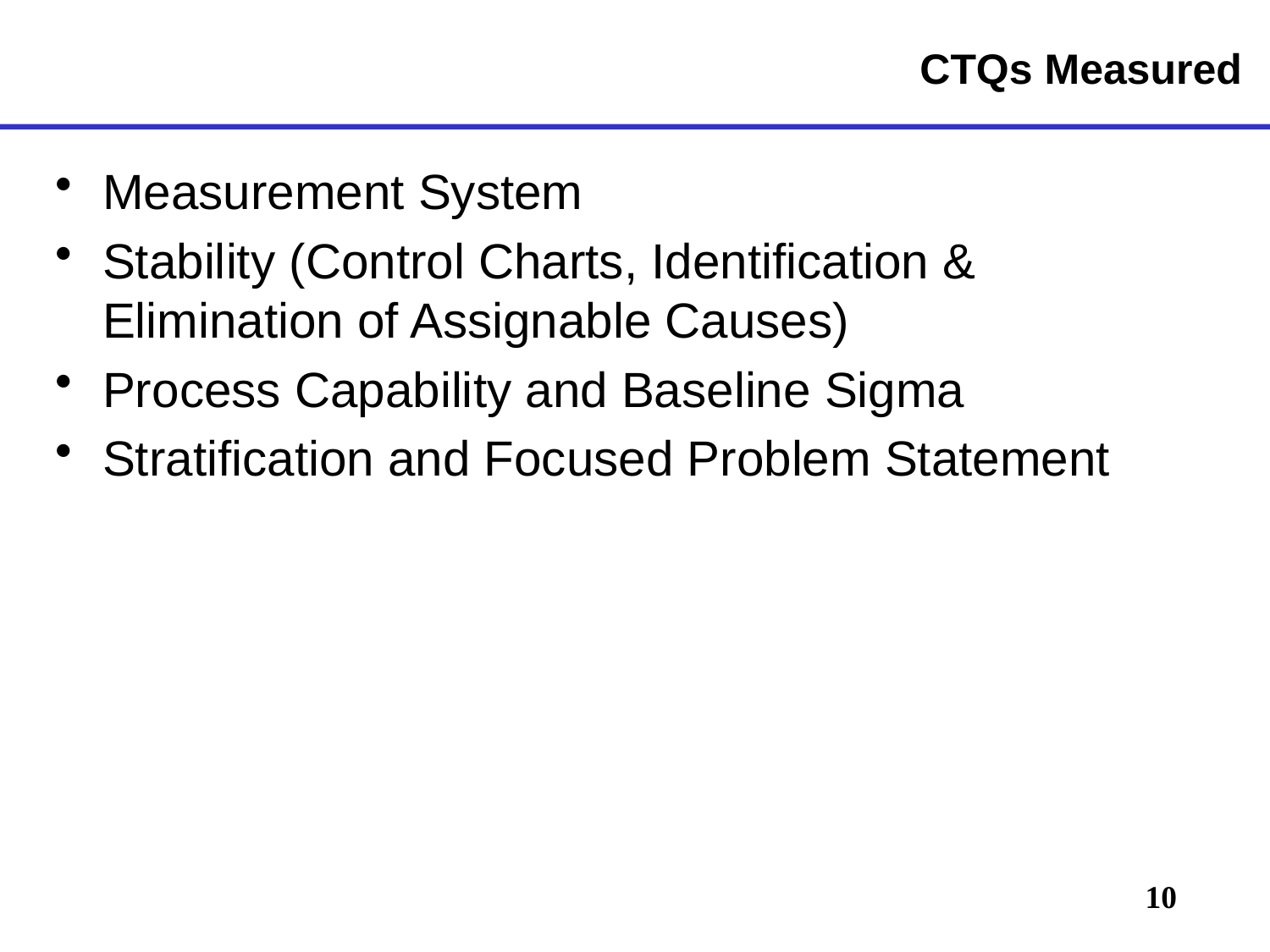

# CTQs Measured
Measurement System
Stability (Control Charts, Identification & Elimination of Assignable Causes)
Process Capability and Baseline Sigma
Stratification and Focused Problem Statement